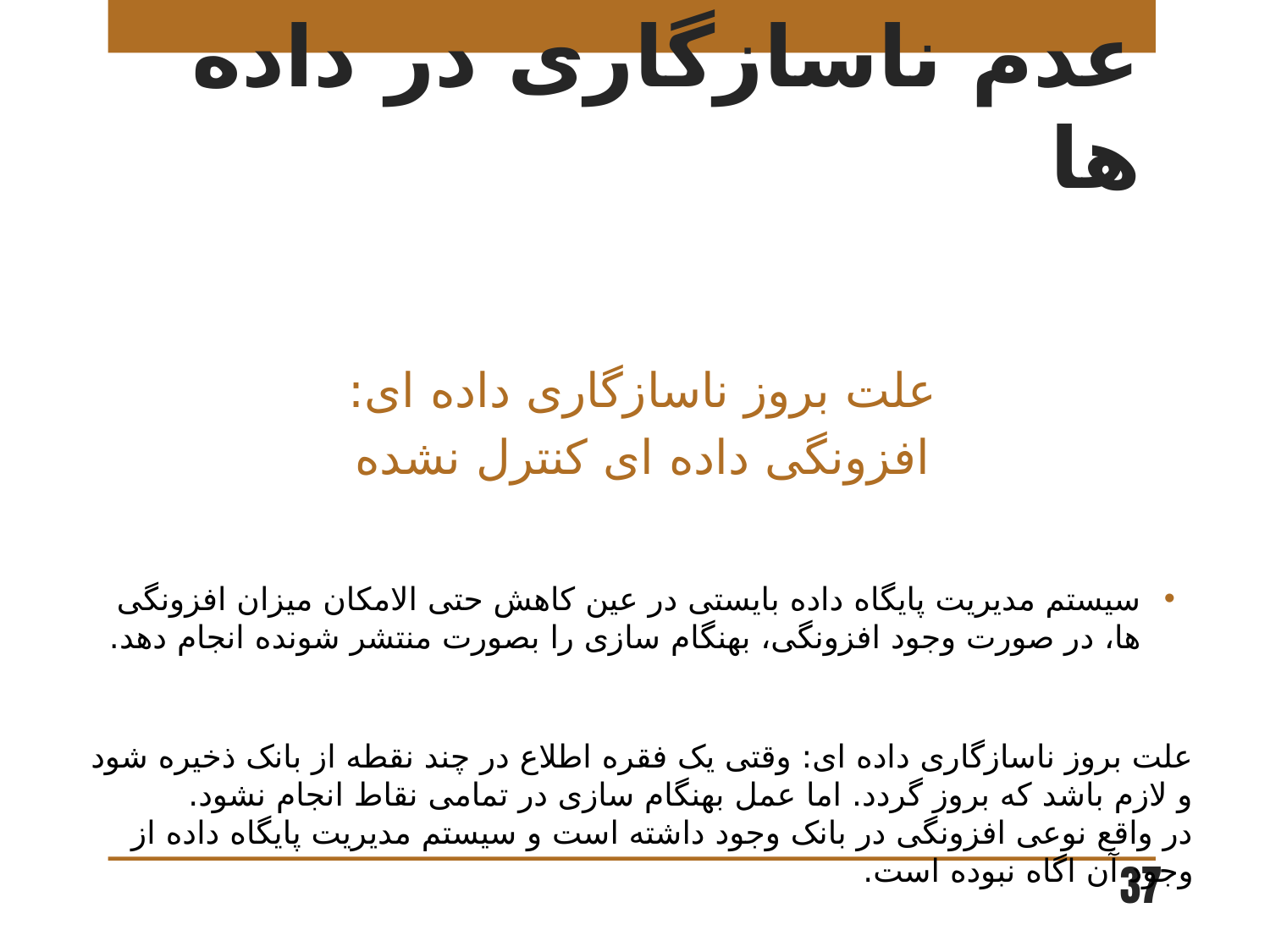

# عدم ناسازگاری در داده ها
علت بروز ناسازگاری داده ای:
افزونگی داده ای کنترل نشده

سیستم مدیریت پایگاه داده بایستی در عین کاهش حتی الامکان میزان افزونگی ها، در صورت وجود افزونگی، بهنگام سازی را بصورت منتشر شونده انجام دهد.
علت بروز ناسازگاری داده ای: وقتی یک فقره اطلاع در چند نقطه از بانک ذخیره شود و لازم باشد که بروز گردد. اما عمل بهنگام سازی در تمامی نقاط انجام نشود.
در واقع نوعی افزونگی در بانک وجود داشته است و سیستم مدیریت پایگاه داده از وجود آن اگاه نبوده است.
37